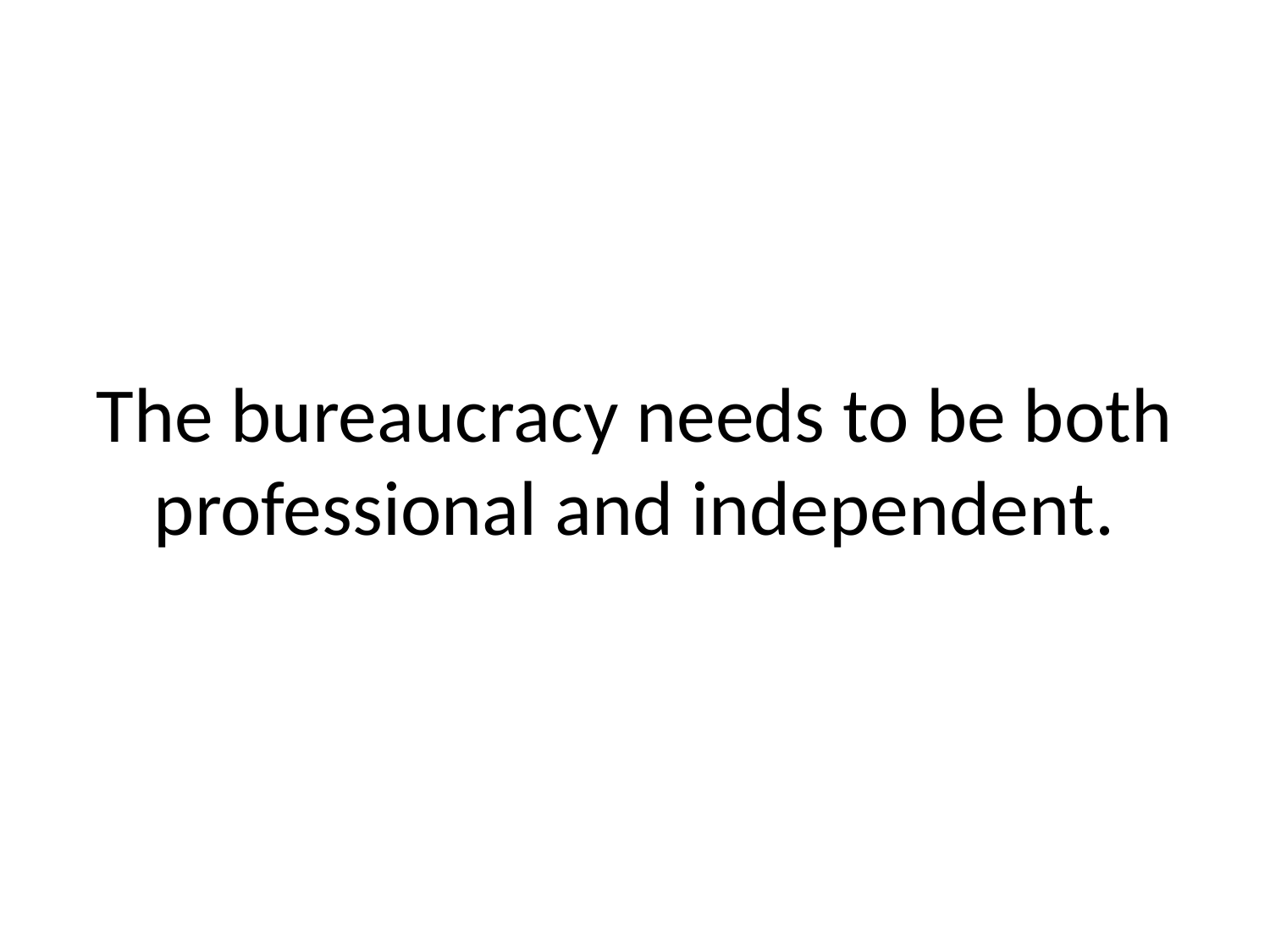

# The bureaucracy needs to be both professional and independent.